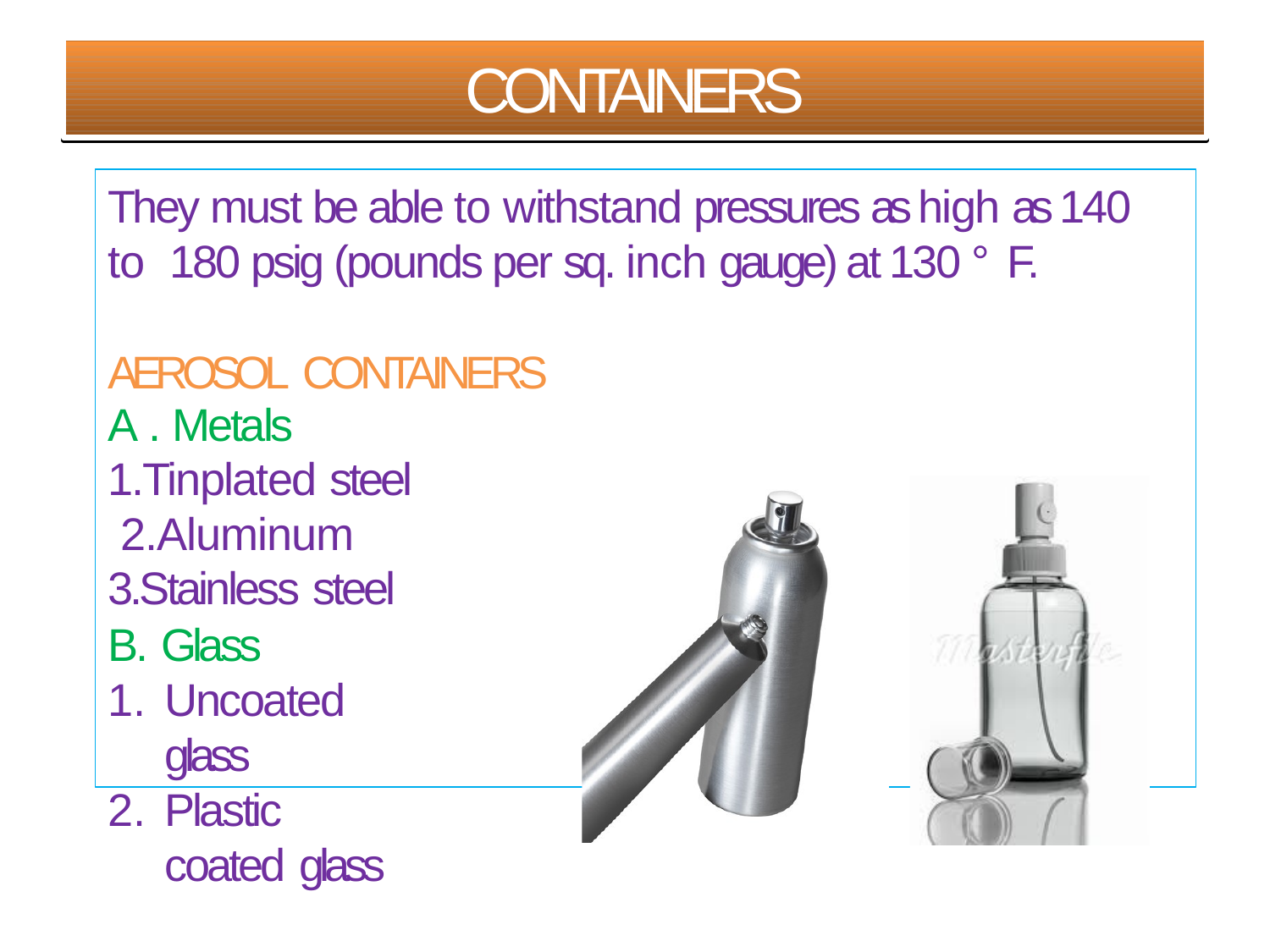

# CONTAINERS

They must be able to withstand pressures as high as 140 to  180 psig (pounds per sq. inch gauge) at 130 ° F.

AEROSOL CONTAINERS
A . Metals  1.Tinplated steel  2.Aluminum  3.Stainless steel
B. Glass
Uncoated glass
Plastic coated glass